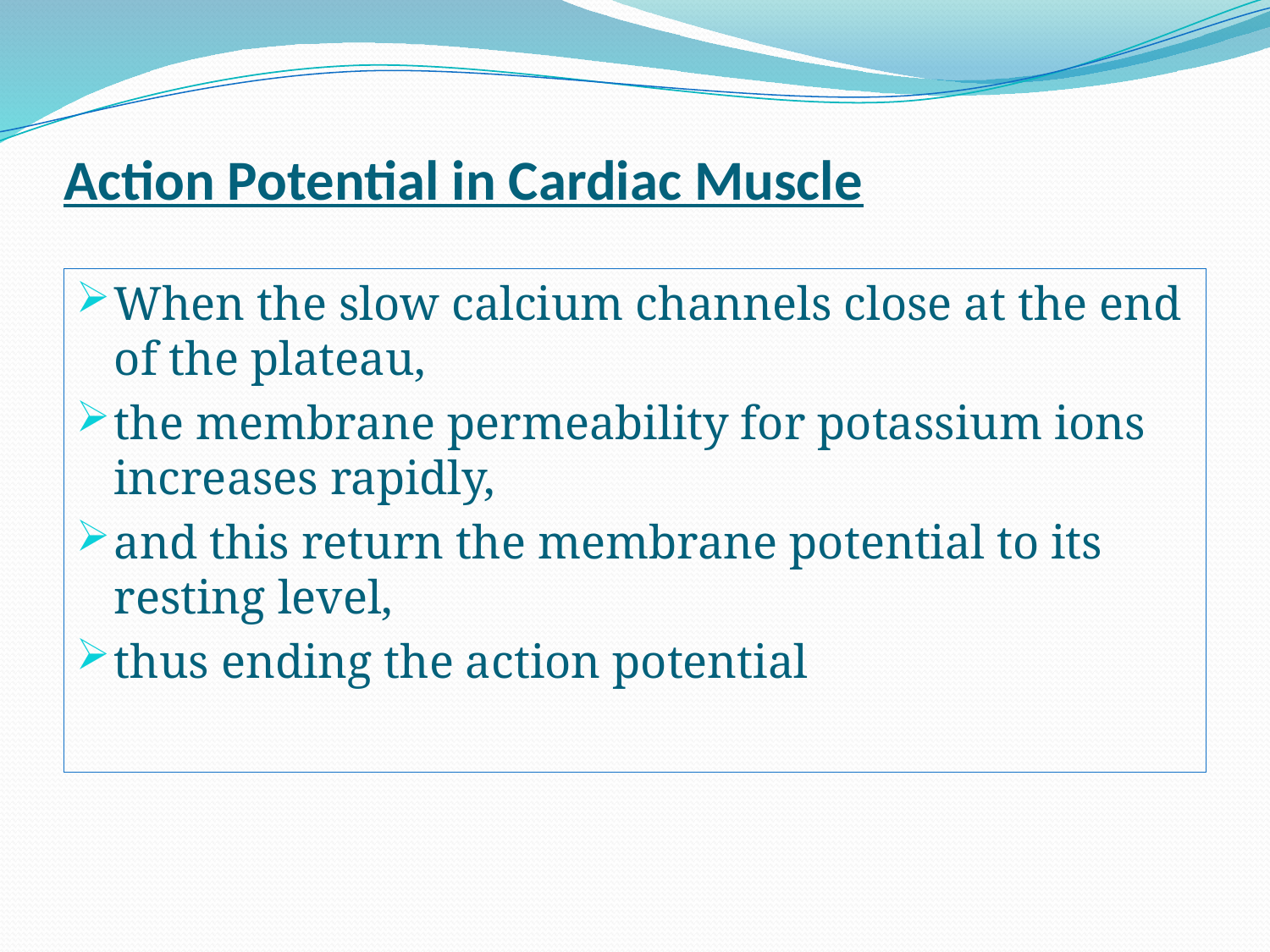

# Action Potential in Cardiac Muscle
When the slow calcium channels close at the end of the plateau,
the membrane permeability for potassium ions increases rapidly,
and this return the membrane potential to its resting level,
thus ending the action potential